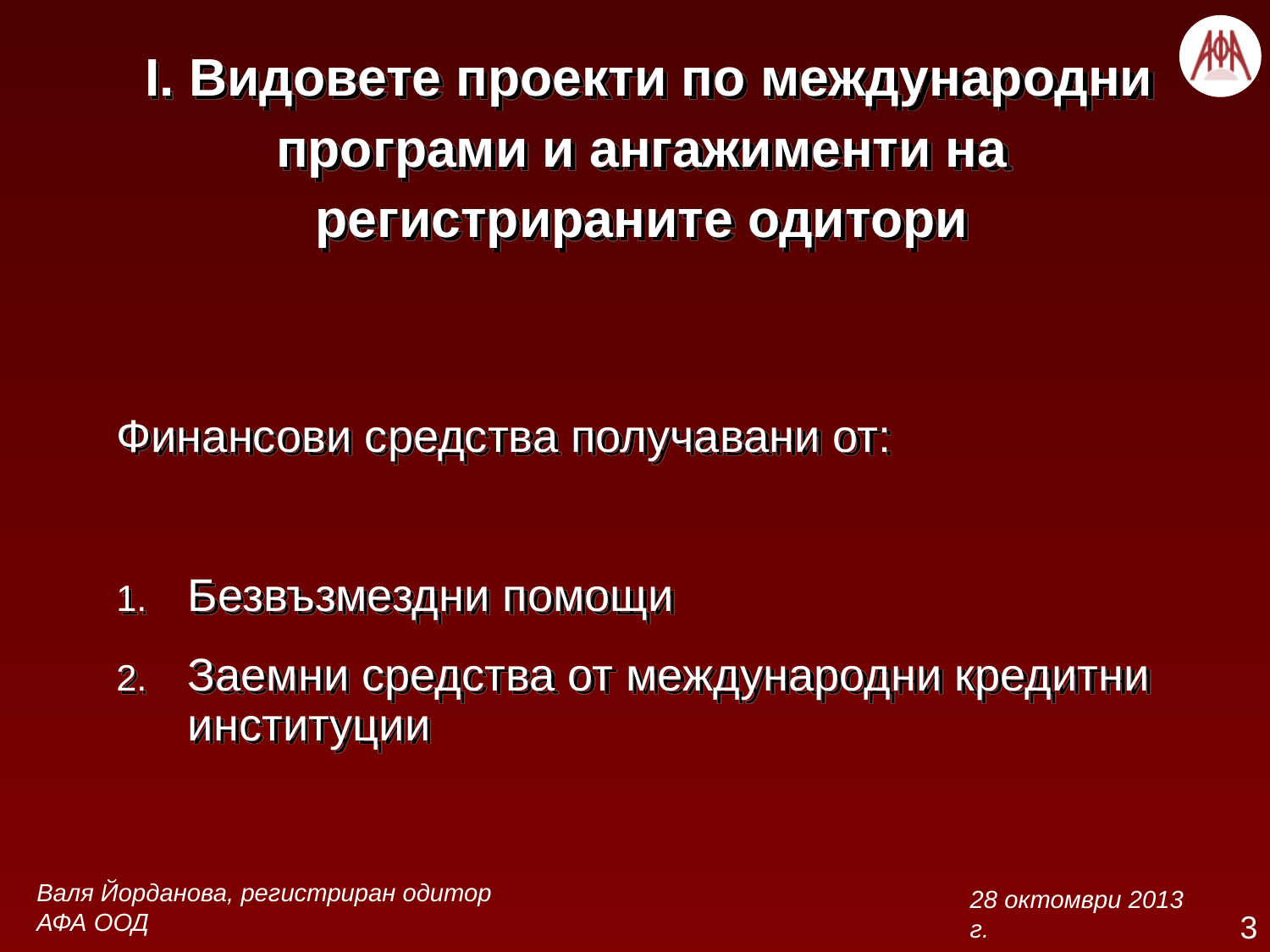

# I. Видовете проекти по международни програми и ангажименти на регистрираните одитори
Финансови средства получавани от:

Безвъзмездни помощи
Заемни средства от международни кредитни институции